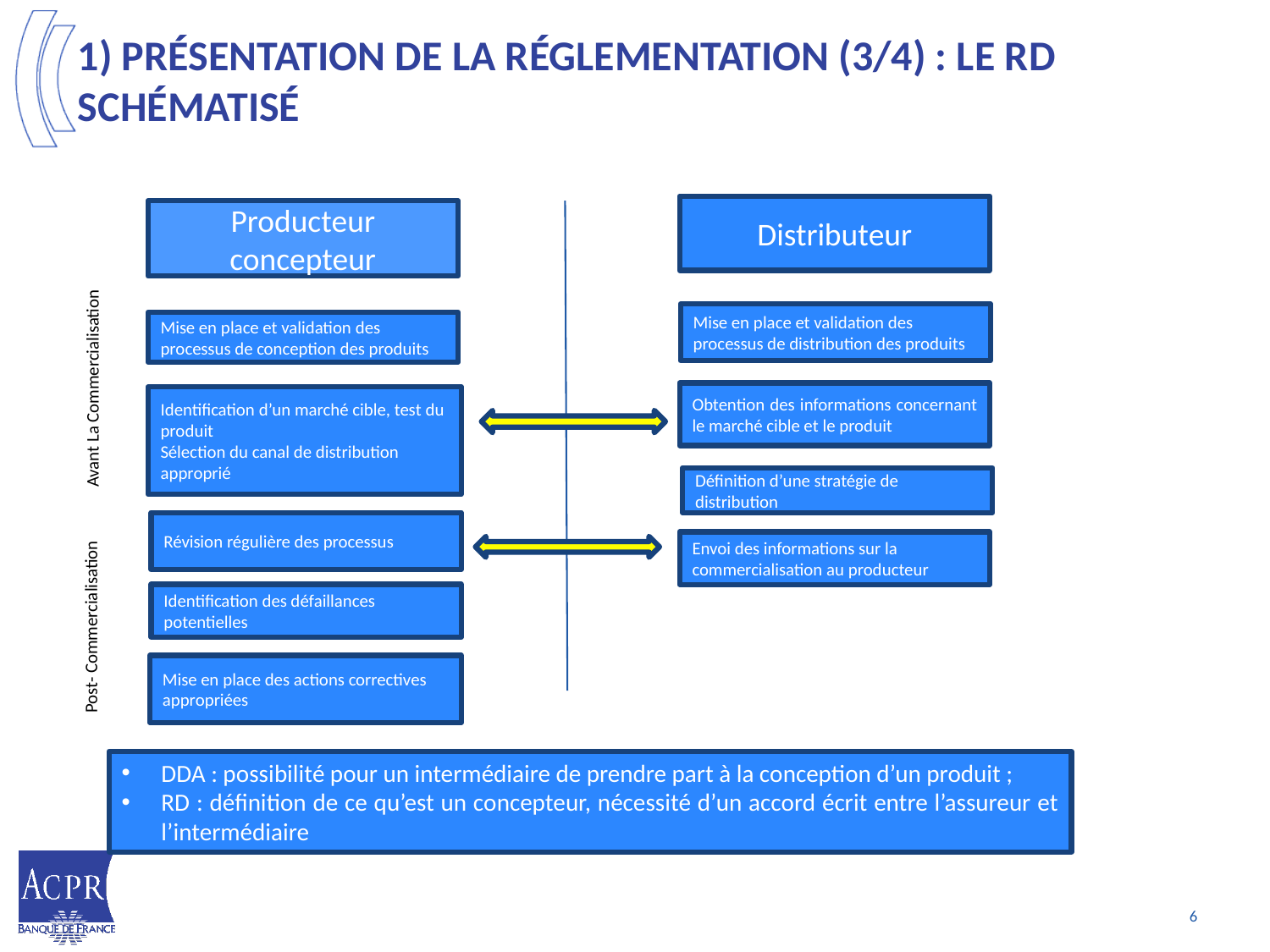

# 1) Présentation de la Réglementation (3/4) : Le RD Schématisé

Distributeur
Producteur concepteur
Mise en place et validation des processus de distribution des produits
Mise en place et validation des processus de conception des produits
Avant La Commercialisation
Obtention des informations concernant le marché cible et le produit
Identification d’un marché cible, test du produit
Sélection du canal de distribution approprié

Définition d’une stratégie de distribution
Révision régulière des processus
Envoi des informations sur la commercialisation au producteur

Identification des défaillances potentielles
Post- Commercialisation
Mise en place des actions correctives appropriées
DDA : possibilité pour un intermédiaire de prendre part à la conception d’un produit ;
RD : définition de ce qu’est un concepteur, nécessité d’un accord écrit entre l’assureur et l’intermédiaire

6